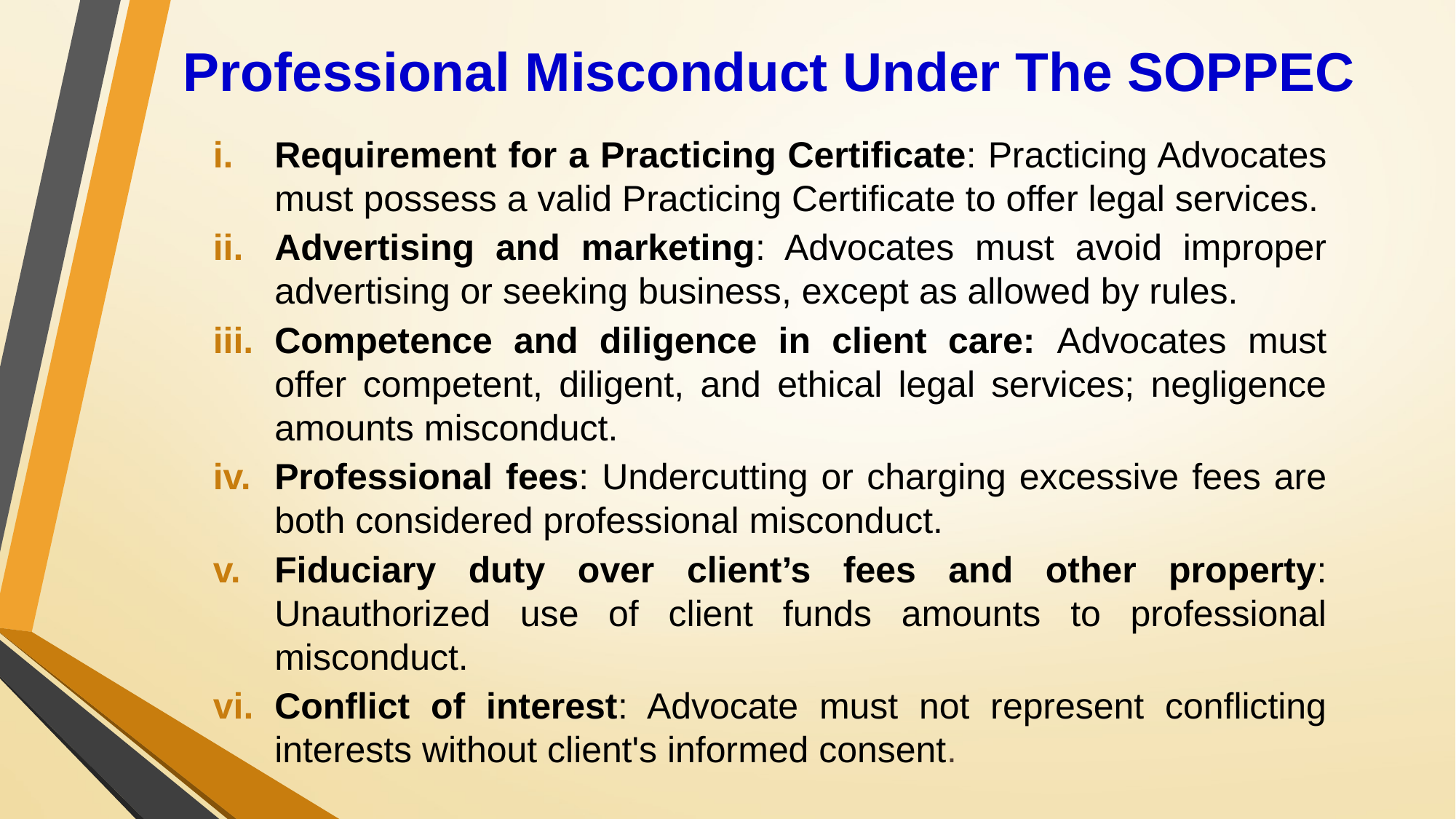

# Professional Misconduct Under The SOPPEC
Requirement for a Practicing Certificate: Practicing Advocates must possess a valid Practicing Certificate to offer legal services.
Advertising and marketing: Advocates must avoid improper advertising or seeking business, except as allowed by rules.
Competence and diligence in client care: Advocates must offer competent, diligent, and ethical legal services; negligence amounts misconduct.
Professional fees: Undercutting or charging excessive fees are both considered professional misconduct.
Fiduciary duty over client’s fees and other property: Unauthorized use of client funds amounts to professional misconduct.
Conflict of interest: Advocate must not represent conflicting interests without client's informed consent.